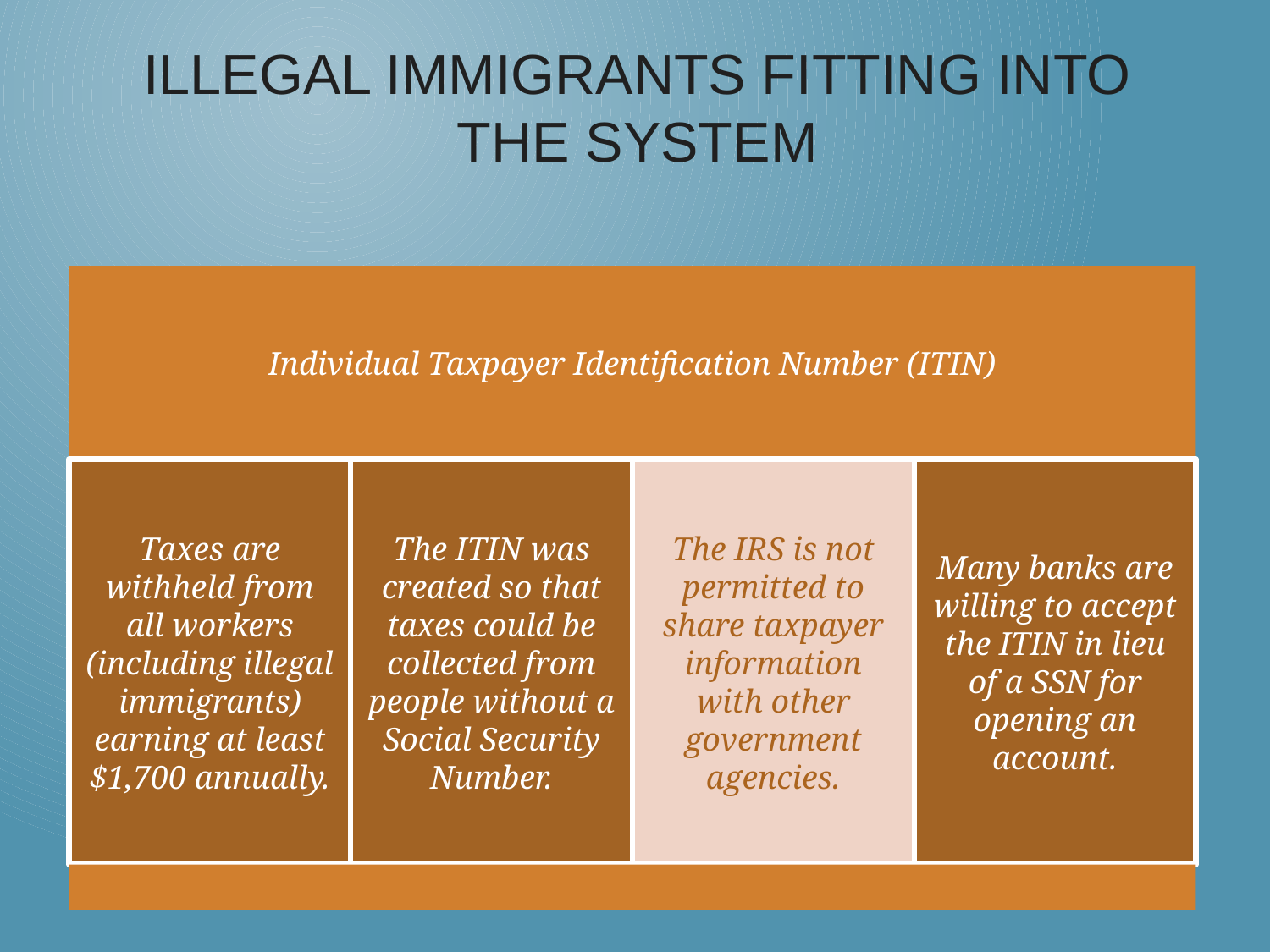

# Illegal immigrants fitting into the system
Individual Taxpayer Identification Number (ITIN)
Taxes are withheld from all workers (including illegal immigrants) earning at least $1,700 annually.
The ITIN was created so that taxes could be collected from people without a Social Security Number.
The IRS is not permitted to share taxpayer information with other government agencies.
Many banks are willing to accept the ITIN in lieu of a SSN for opening an account.